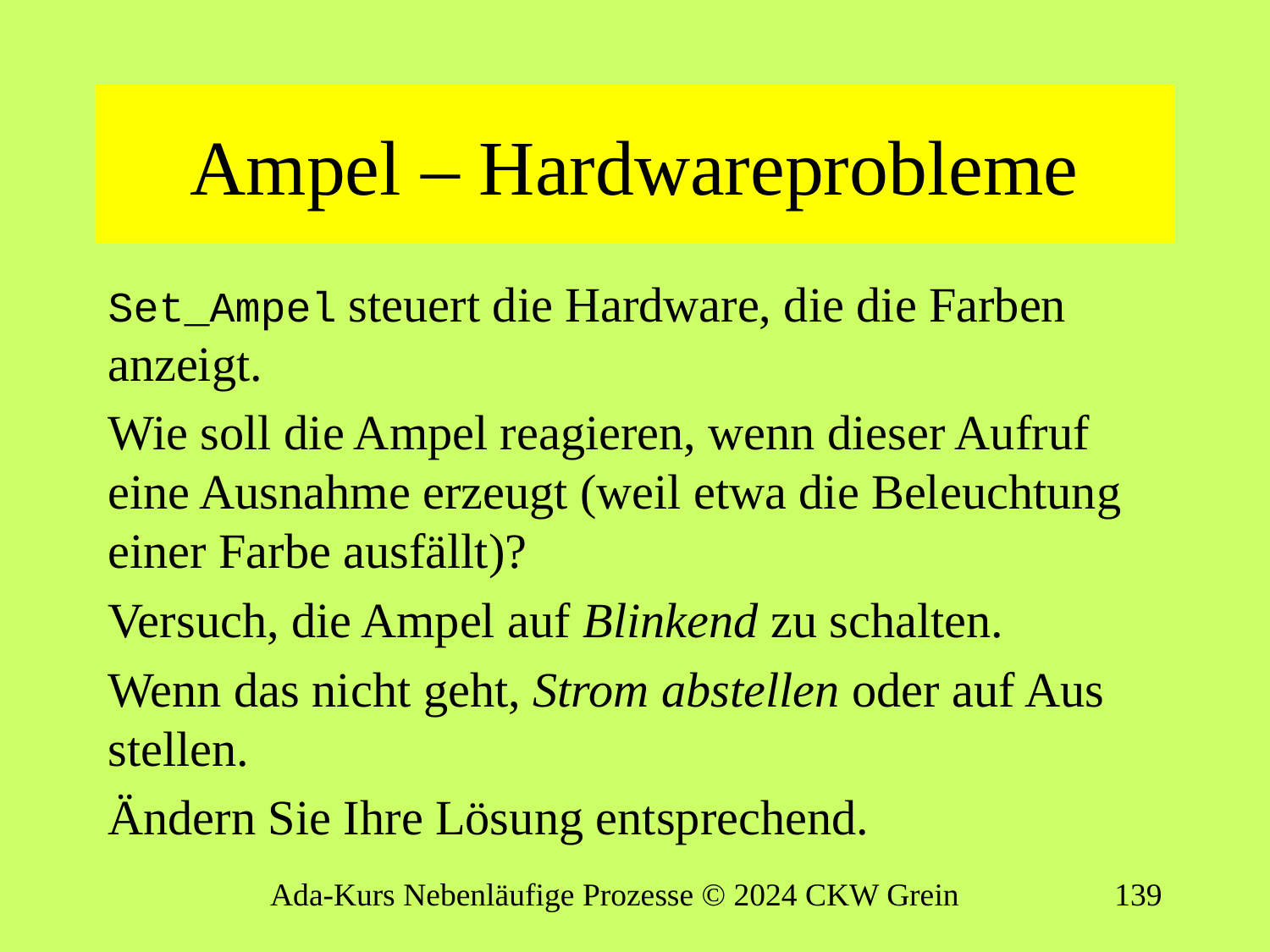

# Ampel – Hardwareprobleme
Set_Ampel steuert die Hardware, die die Farben anzeigt.
Wie soll die Ampel reagieren, wenn dieser Aufruf eine Ausnahme erzeugt (weil etwa die Beleuchtung einer Farbe ausfällt)?
Versuch, die Ampel auf Blinkend zu schalten.
Wenn das nicht geht, Strom abstellen oder auf Aus stellen.
Ändern Sie Ihre Lösung entsprechend.
Ada-Kurs Nebenläufige Prozesse © 2024 CKW Grein
139